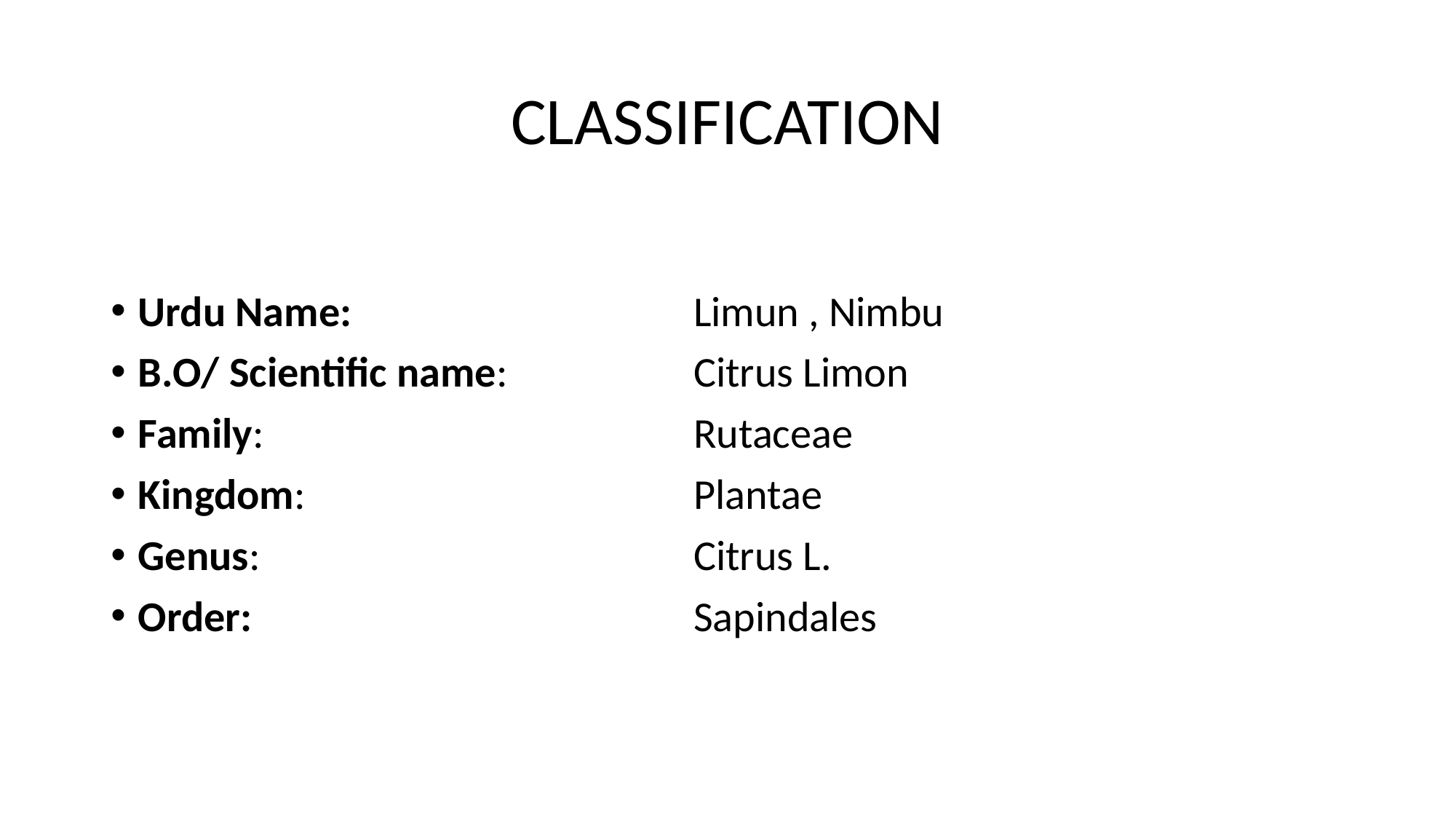

# CLASSIFICATION

Urdu Name: 		       	 Limun , Nimbu
B.O/ Scientific name: 		 Citrus Limon
Family‎: 				 Rutaceae
Kingdom‎: ‎				 Plantae
Genus‎: 				 ‎Citrus ‎L.
Order‎:				 Sapindales